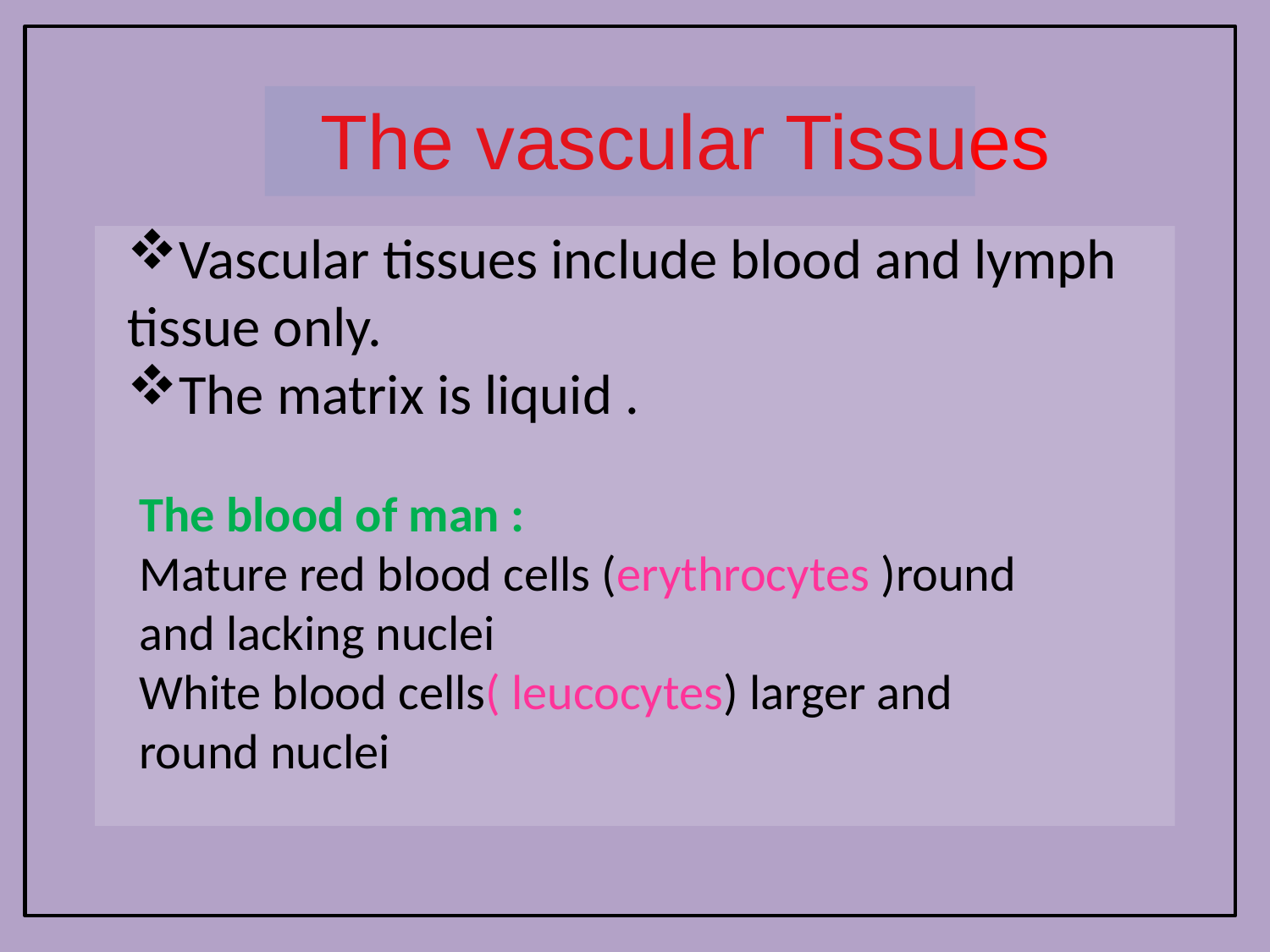

The vascular Tissues

Vascular tissues include blood and lymph tissue only.
The matrix is liquid .

The blood of man :
Mature red blood cells (erythrocytes )round and lacking nuclei
White blood cells( leucocytes) larger and round nuclei